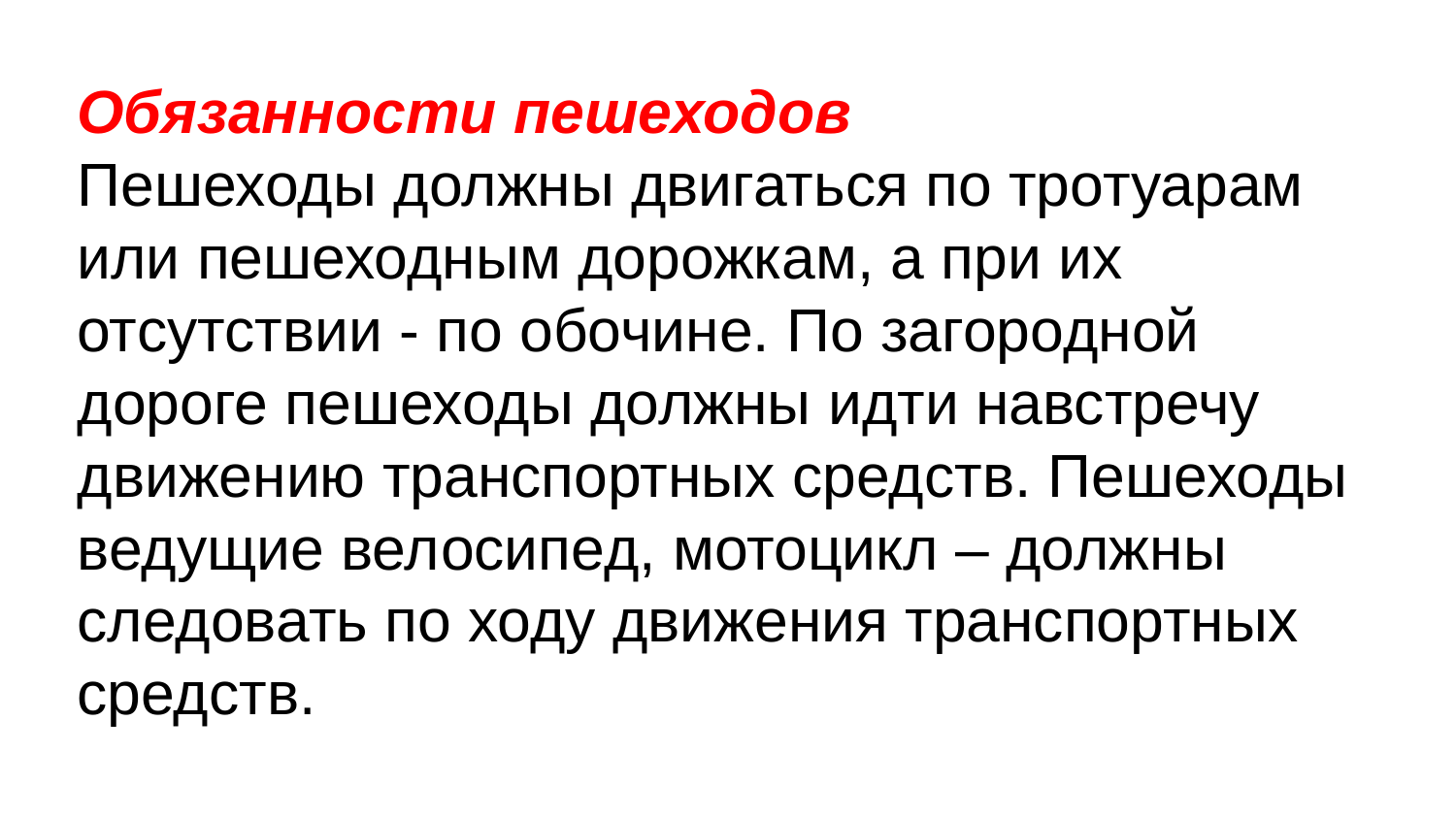

Обязанности пешеходов
Пешеходы должны двигаться по тротуарам или пешеходным дорожкам, а при их отсутствии - по обочине. По загородной дороге пешеходы должны идти навстречу движению транспортных средств. Пешеходы ведущие велосипед, мотоцикл – должны следовать по ходу движения транспортных средств.